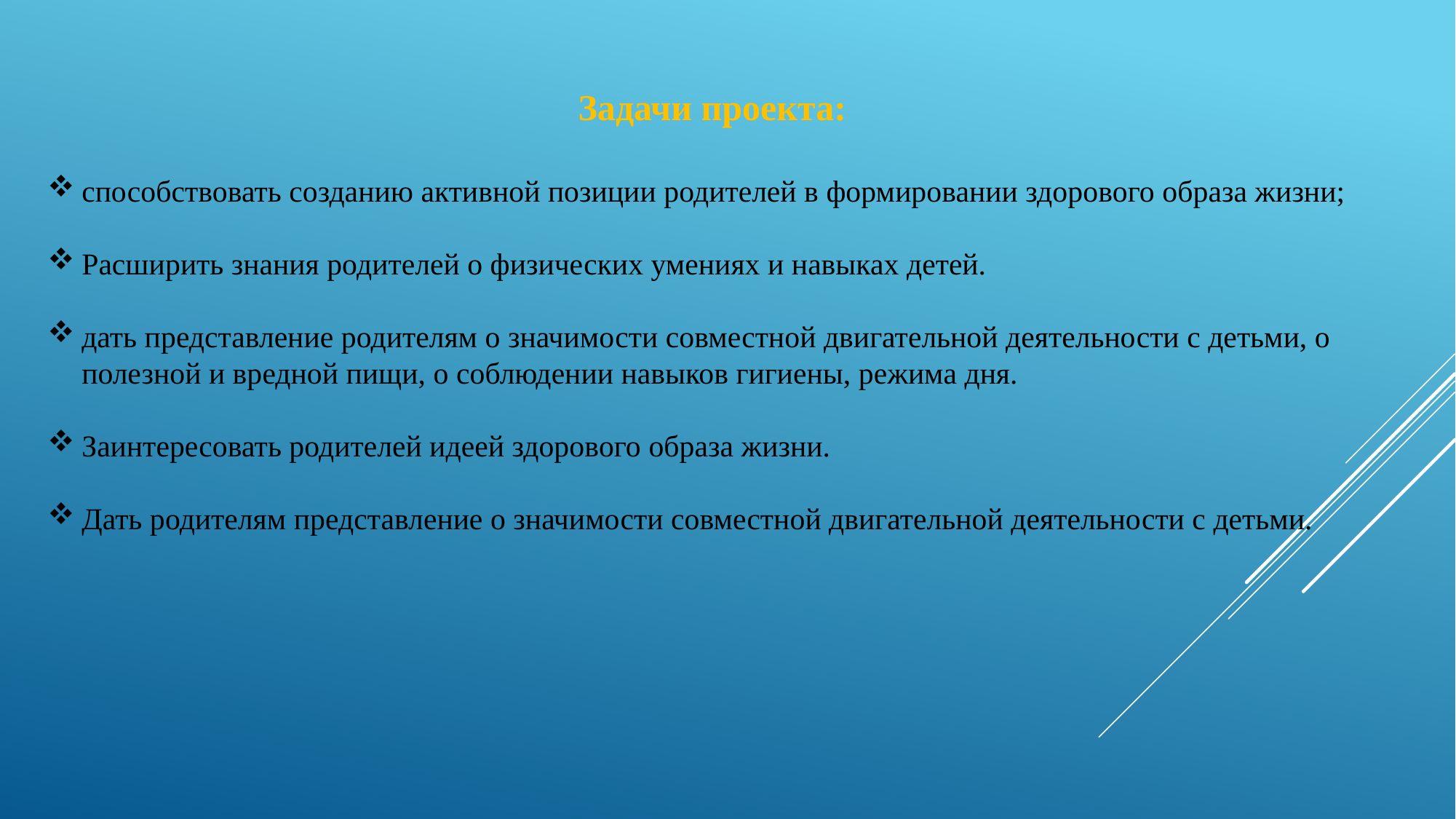

Задачи проекта:

способствовать созданию активной позиции родителей в формировании здорового образа жизни;

Расширить знания родителей о физических умениях и навыках детей.

дать представление родителям о значимости совместной двигательной деятельности с детьми, о полезной и вредной пищи, о соблюдении навыков гигиены, режима дня.

Заинтересовать родителей идеей здорового образа жизни.

Дать родителям представление о значимости совместной двигательной деятельности с детьми.